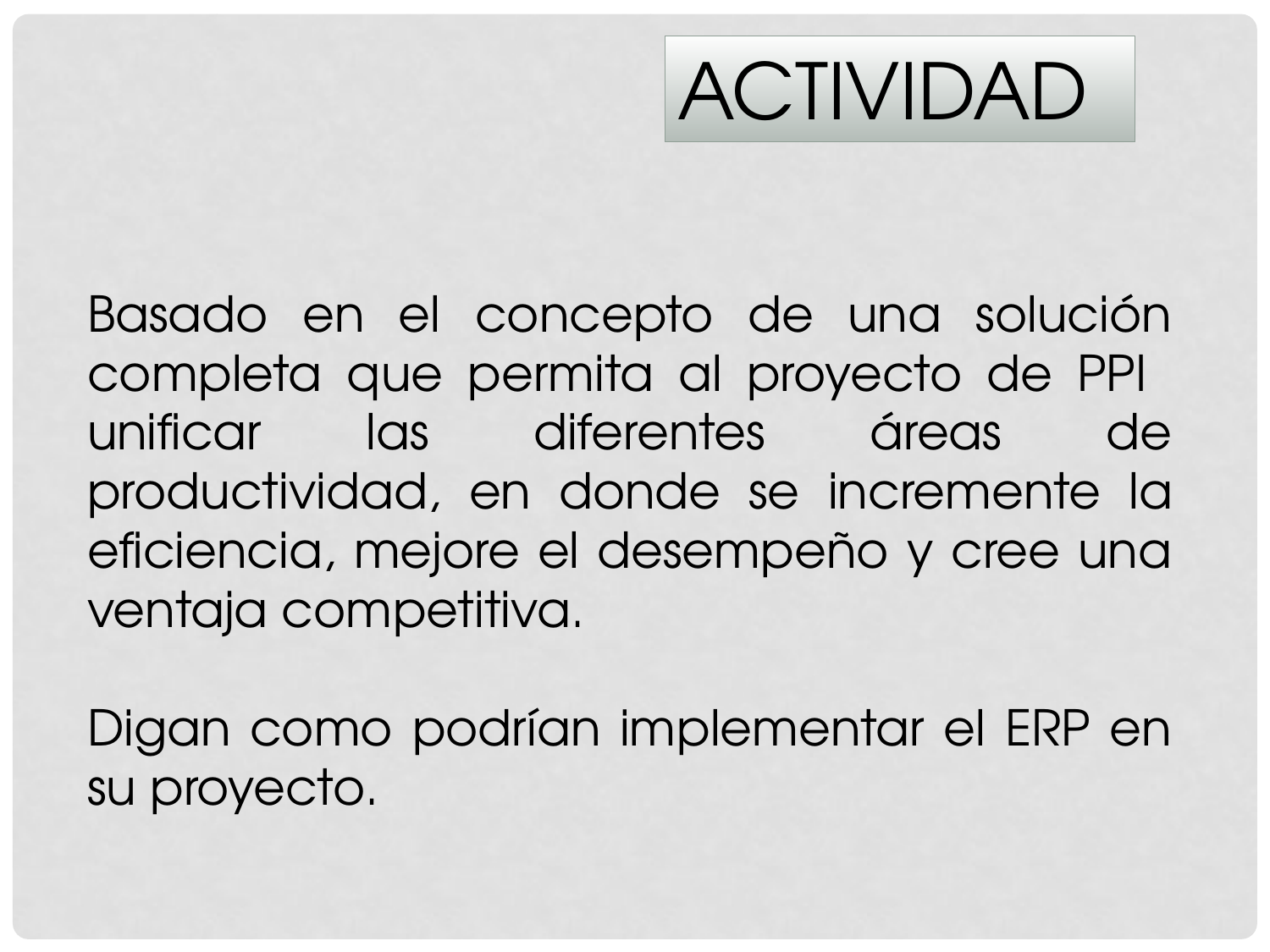

ACTIVIDAD
Basado en el concepto de una solución completa que permita al proyecto de PPI  unificar las diferentes áreas de productividad, en donde se incremente la eficiencia, mejore el desempeño y cree una ventaja competitiva.

Digan como podrían implementar el ERP en su proyecto.